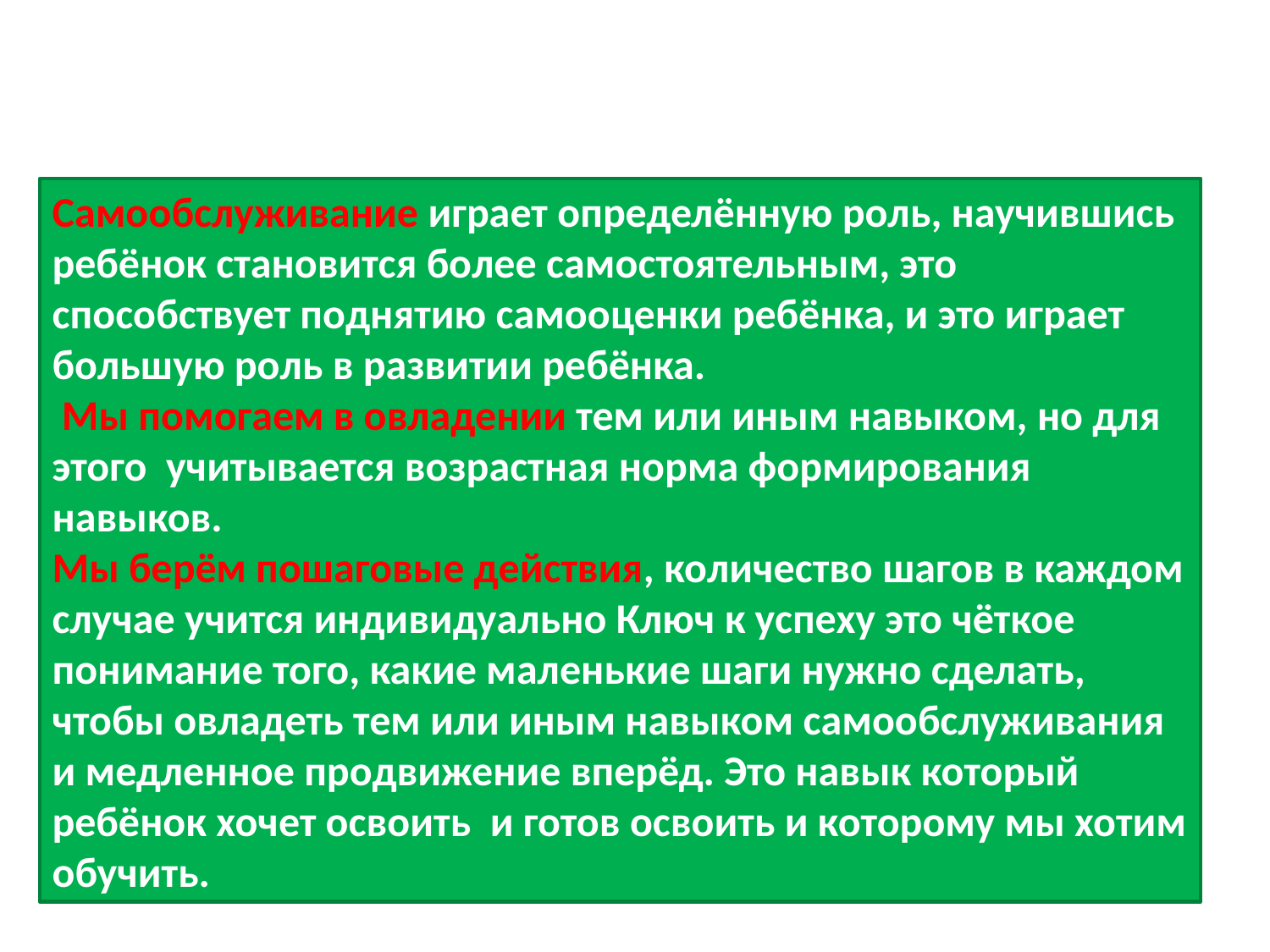

Самообслуживание играет определённую роль, научившись ребёнок становится более самостоятельным, это способствует поднятию самооценки ребёнка, и это играет большую роль в развитии ребёнка.
 Мы помогаем в овладении тем или иным навыком, но для этого  учитывается возрастная норма формирования навыков.
Мы берём пошаговые действия, количество шагов в каждом случае учится индивидуально Ключ к успеху это чёткое понимание того, какие маленькие шаги нужно сделать, чтобы овладеть тем или иным навыком самообслуживания и медленное продвижение вперёд. Это навык который ребёнок хочет освоить  и готов освоить и которому мы хотим обучить.